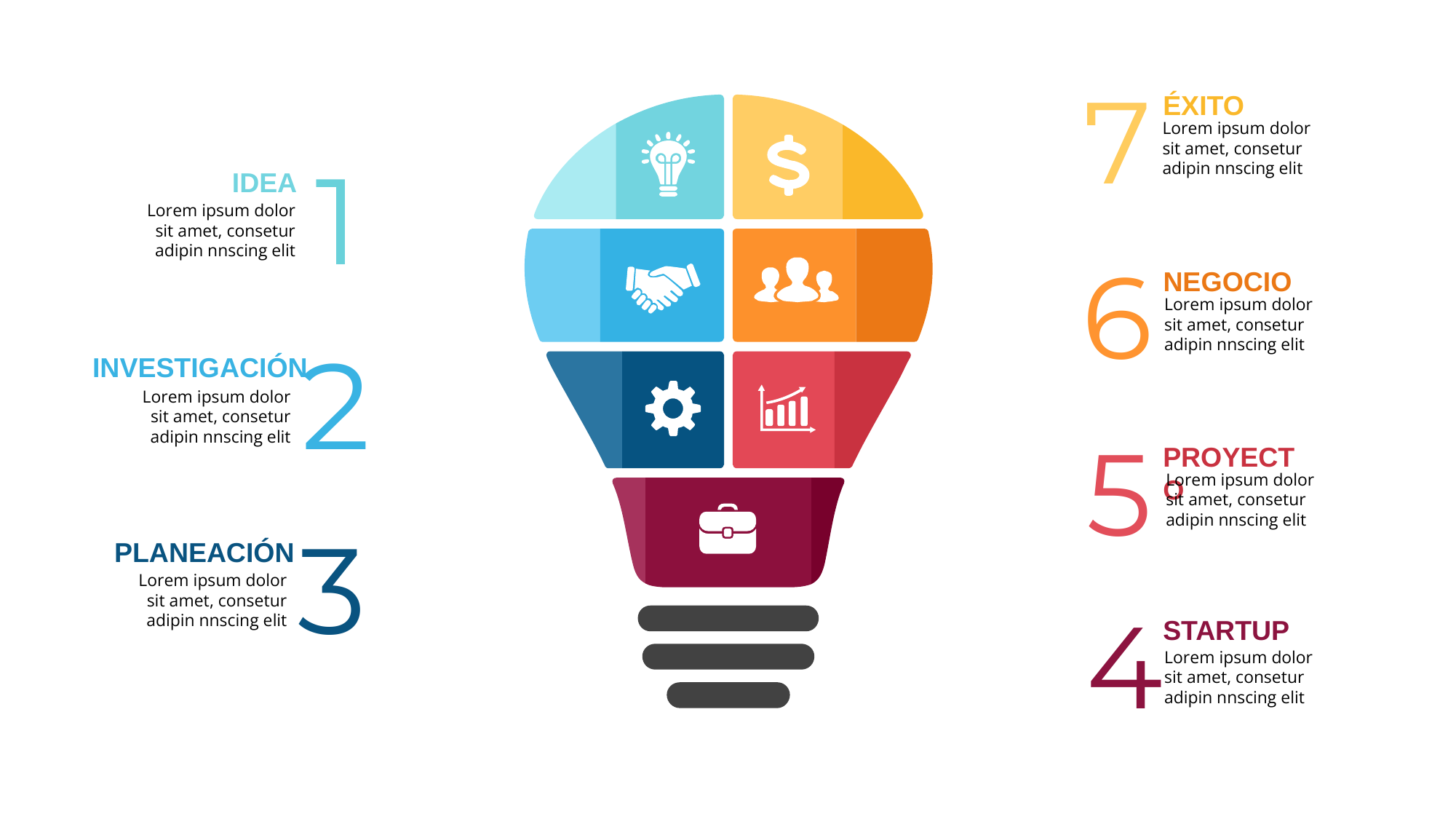

7
ÉXITO

Lorem ipsum dolor sit amet, consetur adipin nnscing elit

1
IDEA
Lorem ipsum dolor sit amet, consetur adipin nnscing elit

6

NEGOCIO
Lorem ipsum dolor sit amet, consetur adipin nnscing elit
2
INVESTIGACIÓN

Lorem ipsum dolor sit amet, consetur adipin nnscing elit

5
PROYECTO
Lorem ipsum dolor sit amet, consetur adipin nnscing elit

3
PLANEACIÓN
Lorem ipsum dolor sit amet, consetur adipin nnscing elit
4

STARTUP
Lorem ipsum dolor sit amet, consetur adipin nnscing elit